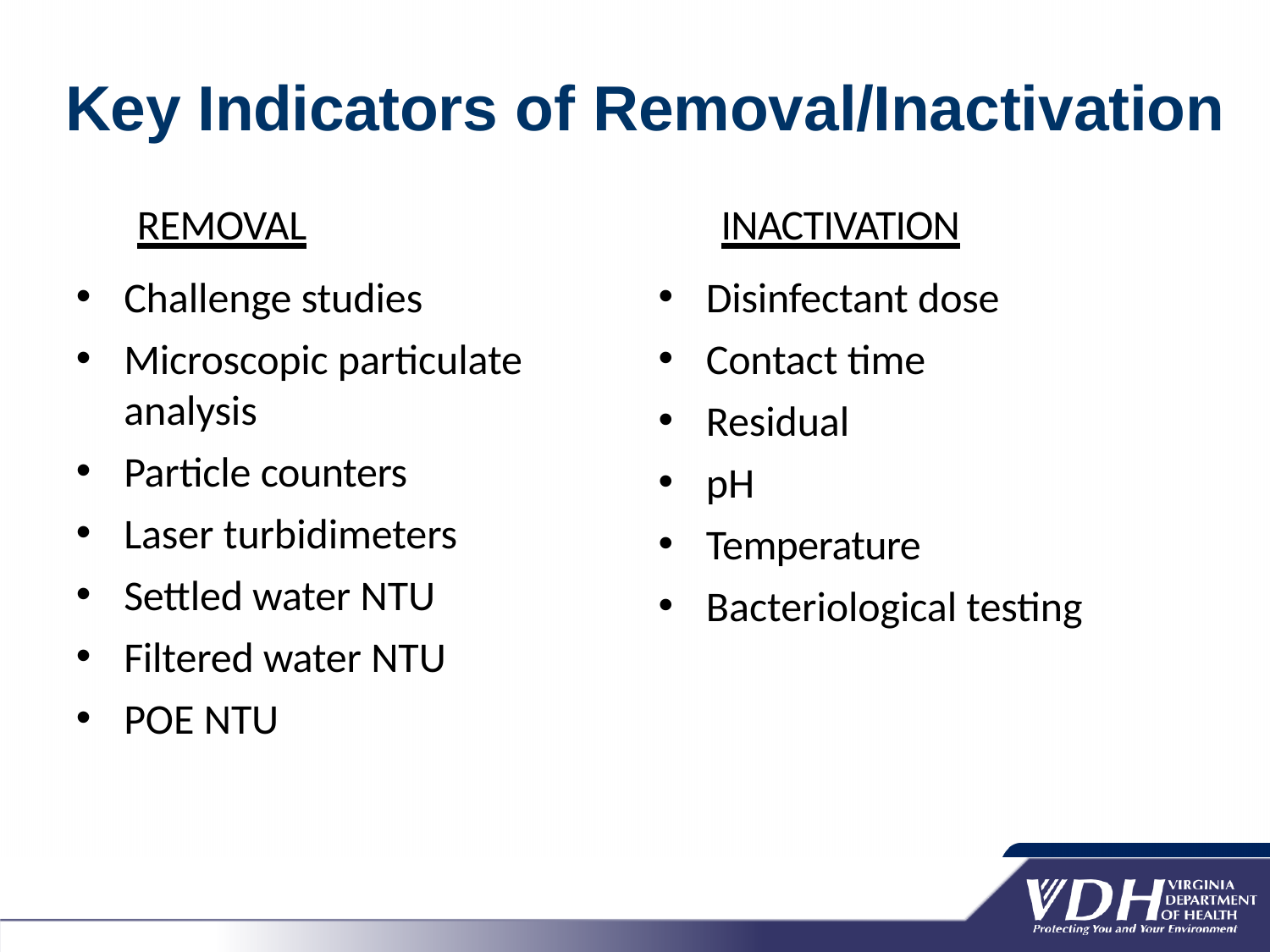

# Key Indicators of Removal/Inactivation
REMOVAL	INACTIVATION
Challenge studies
Microscopic particulate  analysis
Particle counters
Laser turbidimeters
Settled water NTU
Filtered water NTU
POE NTU
Disinfectant dose
Contact time
Residual
pH
Temperature
Bacteriological testing